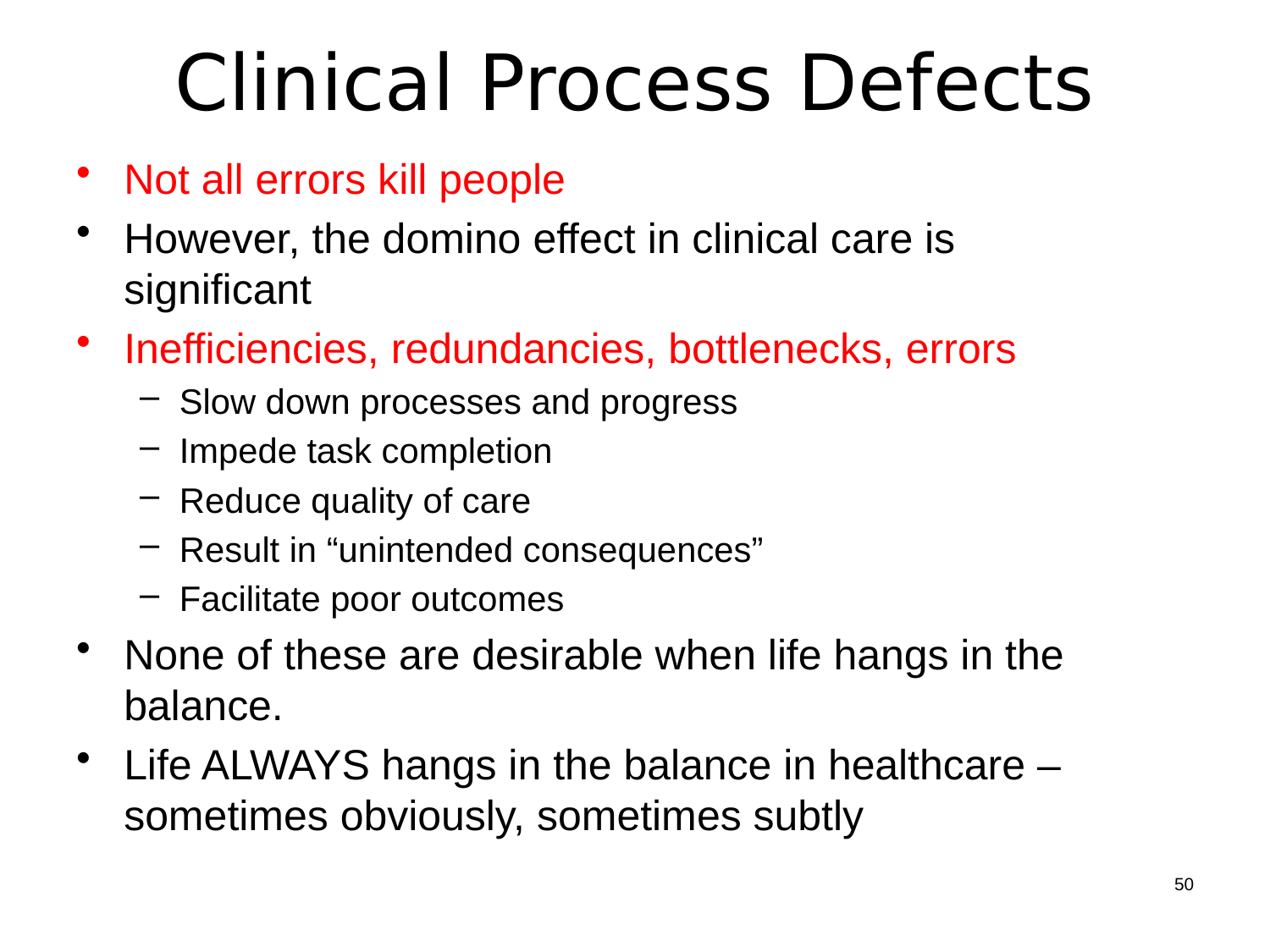

# Clinical Process Defects
Not all errors kill people
However, the domino effect in clinical care is significant
Inefficiencies, redundancies, bottlenecks, errors
Slow down processes and progress
Impede task completion
Reduce quality of care
Result in “unintended consequences”
Facilitate poor outcomes
None of these are desirable when life hangs in the balance.
Life ALWAYS hangs in the balance in healthcare – sometimes obviously, sometimes subtly
50